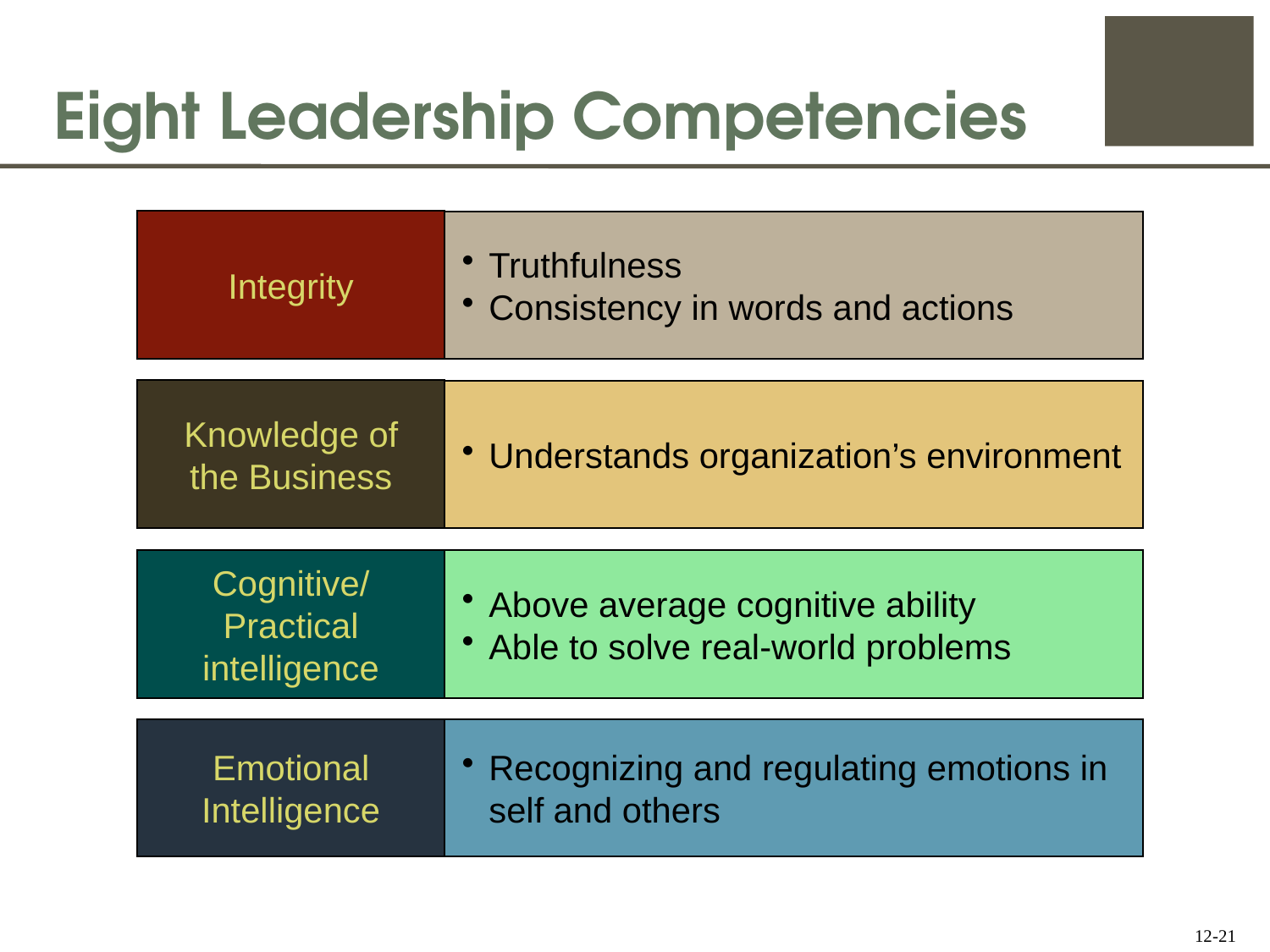

# Eight Leadership Competencies
Integrity
Truthfulness
Consistency in words and actions
Knowledge of
the Business
Understands organization’s environment
Cognitive/ Practical intelligence
Above average cognitive ability
Able to solve real-world problems
Emotional Intelligence
Recognizing and regulating emotions in self and others